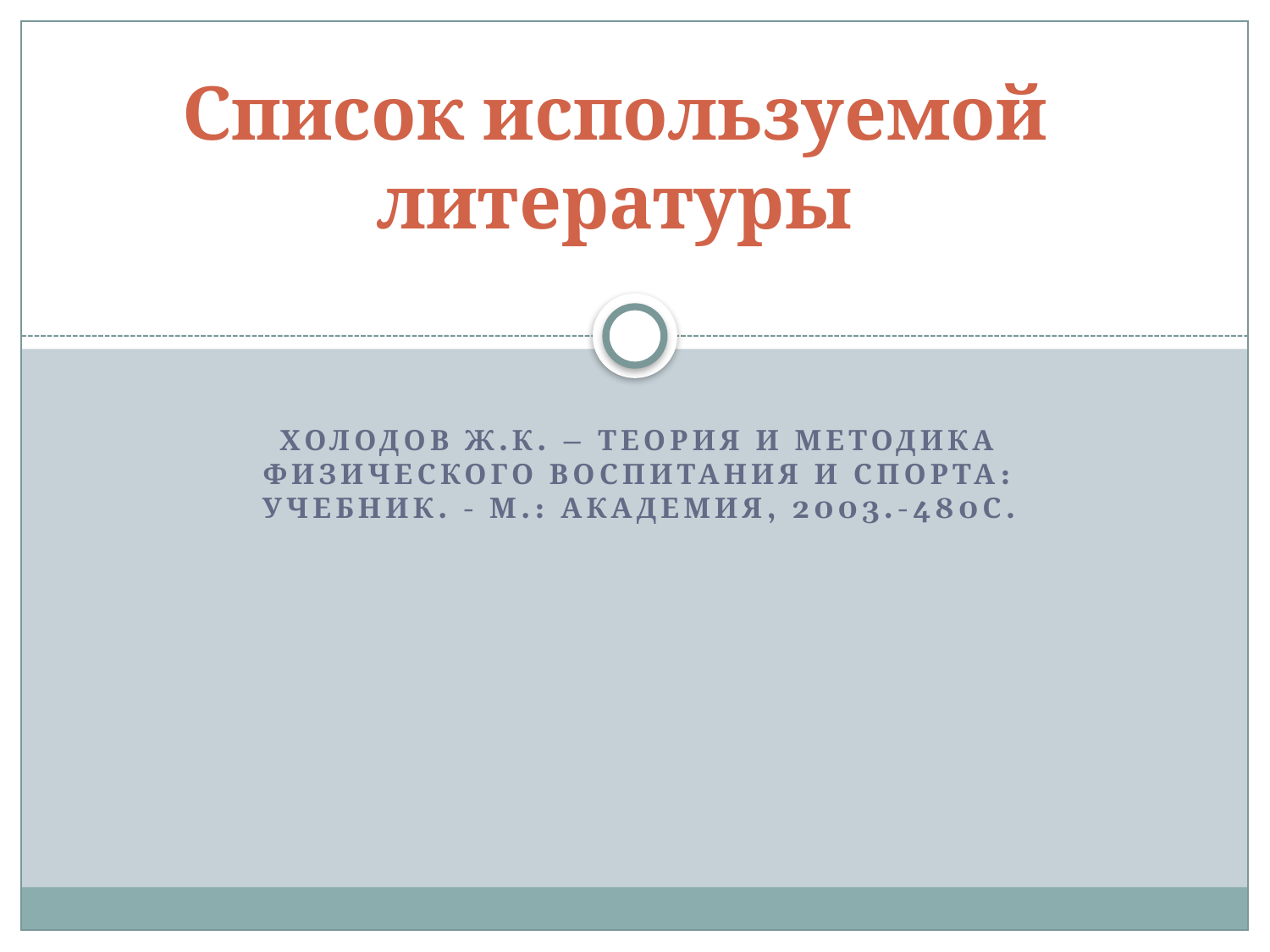

# Список используемой литературы
Холодов Ж.К. – Теория и методика физического воспитания и спорта: Учебник. - М.: Академия, 2003.-480с.